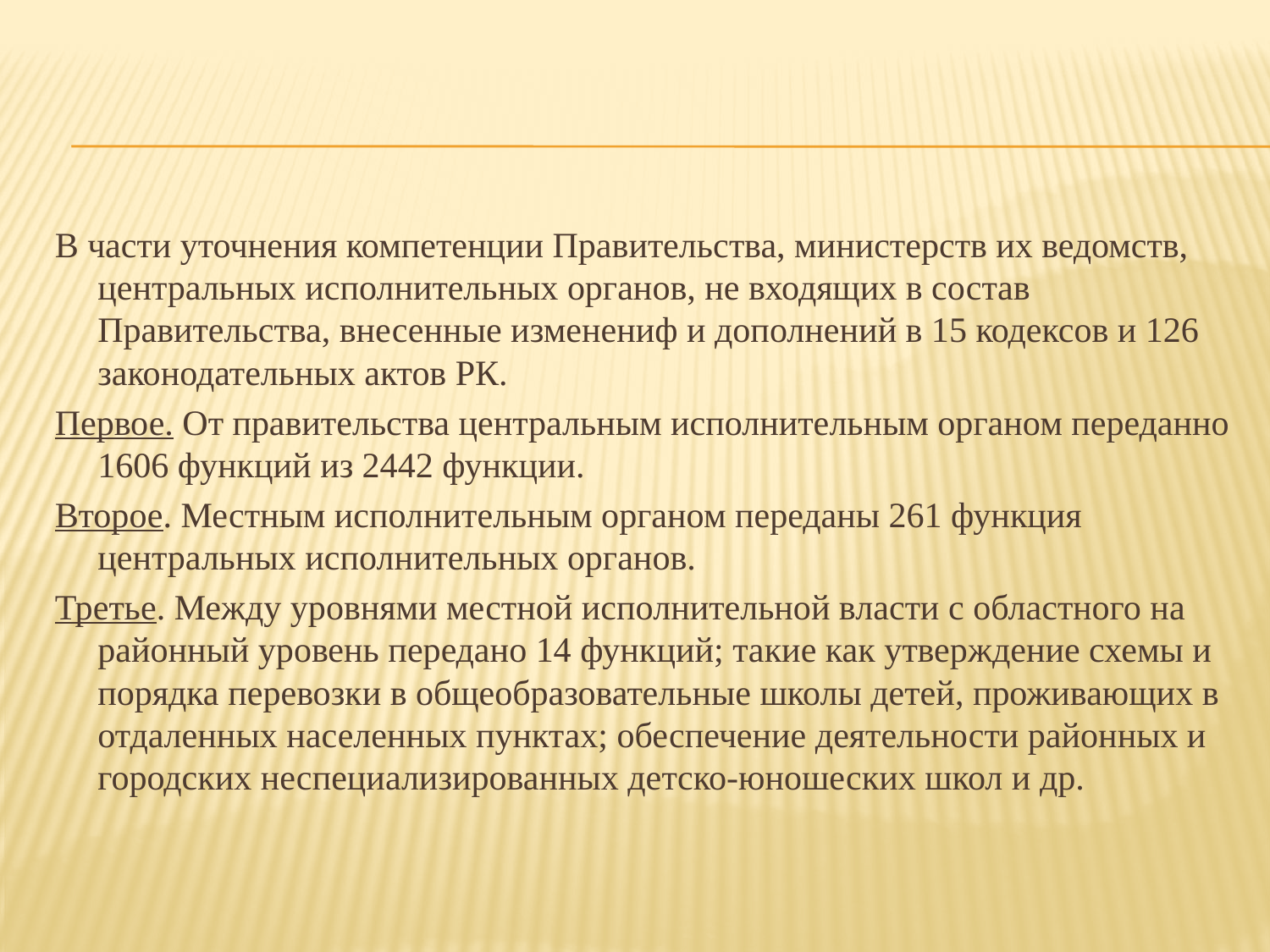

В части уточнения компетенции Правительства, министерств их ведомств, центральных исполнительных органов, не входящих в состав Правительства, внесенные изменениф и дополнений в 15 кодексов и 126 законодательных актов РК.
Первое. От правительства центральным исполнительным органом переданно 1606 функций из 2442 функции.
Второе. Местным исполнительным органом переданы 261 функция центральных исполнительных органов.
Третье. Между уровнями местной исполнительной власти с областного на районный уровень передано 14 функций; такие как утверждение схемы и порядка перевозки в общеобразовательные школы детей, проживающих в отдаленных населенных пунктах; обеспечение деятельности районных и городских неспециализированных детско-юношеских школ и др.